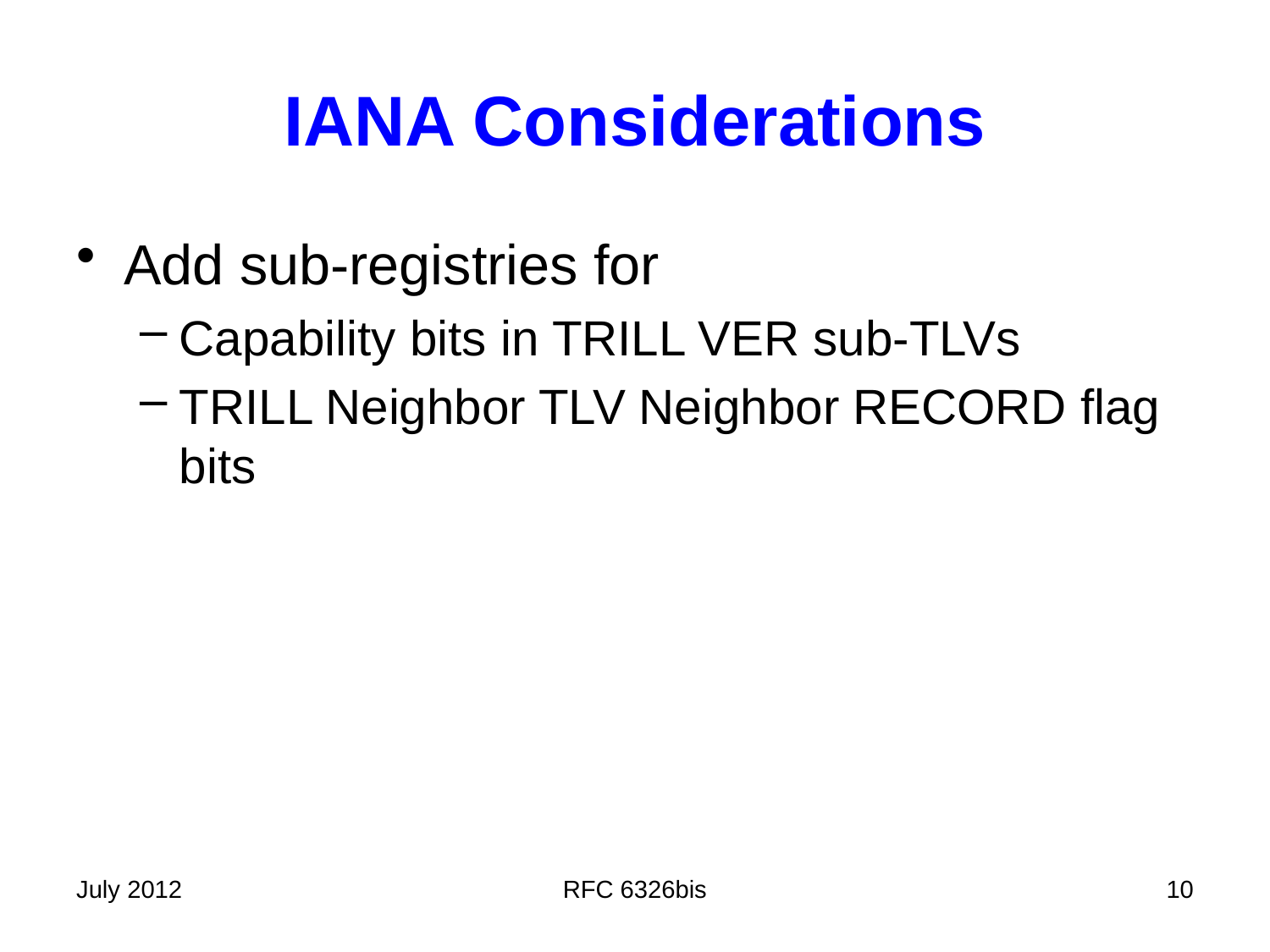

# IANA Considerations
Add sub-registries for
Capability bits in TRILL VER sub-TLVs
TRILL Neighbor TLV Neighbor RECORD flag bits

July 2012
RFC 6326bis
10